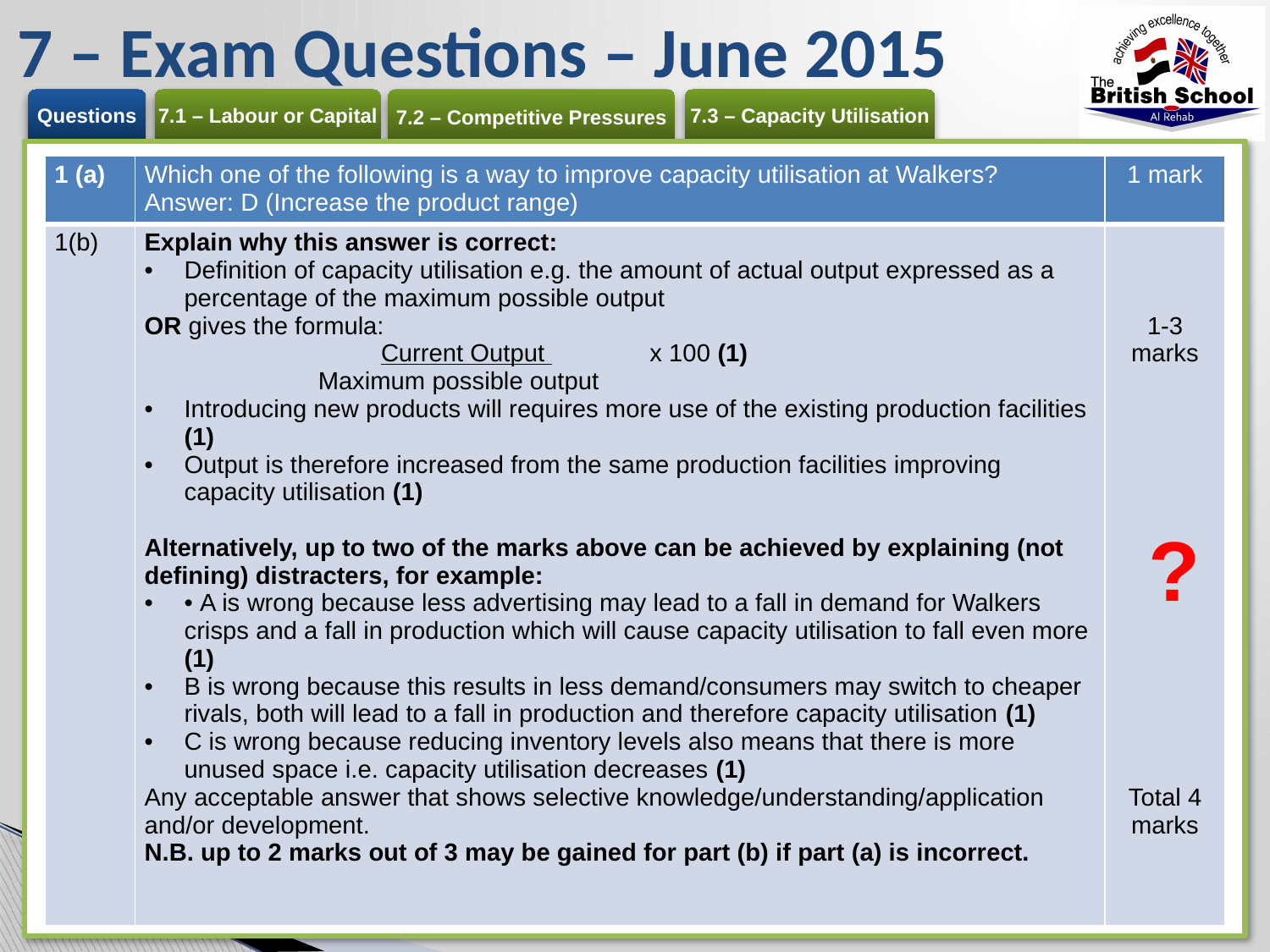

# 7 – Exam Questions – June 2015
| 1 (a) | Which one of the following is a way to improve capacity utilisation at Walkers? Answer: D (Increase the product range) | 1 mark |
| --- | --- | --- |
| 1(b) | Explain why this answer is correct: Definition of capacity utilisation e.g. the amount of actual output expressed as a percentage of the maximum possible output OR gives the formula: Current Output x 100 (1) Maximum possible output Introducing new products will requires more use of the existing production facilities (1) Output is therefore increased from the same production facilities improving capacity utilisation (1) Alternatively, up to two of the marks above can be achieved by explaining (not defining) distracters, for example: • A is wrong because less advertising may lead to a fall in demand for Walkers crisps and a fall in production which will cause capacity utilisation to fall even more (1) B is wrong because this results in less demand/consumers may switch to cheaper rivals, both will lead to a fall in production and therefore capacity utilisation (1) C is wrong because reducing inventory levels also means that there is more unused space i.e. capacity utilisation decreases (1) Any acceptable answer that shows selective knowledge/understanding/application and/or development. N.B. up to 2 marks out of 3 may be gained for part (b) if part (a) is incorrect. | 1-3 marks Total 4 marks |
?